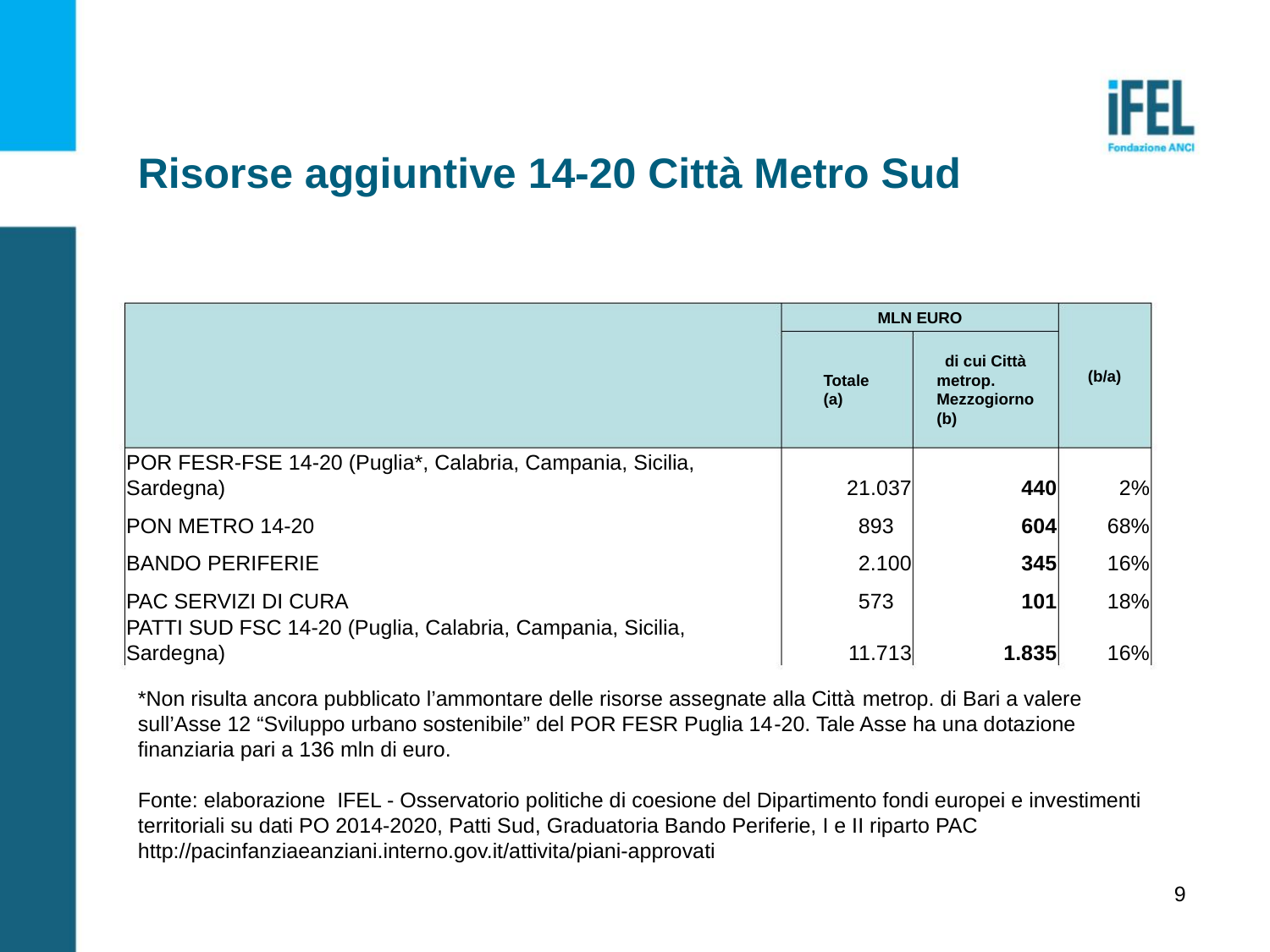

Risorse aggiuntive 14-20 Città Metro Sud
MLN EURO
di cui Città
(b/a)
Totale
(a)
metrop.
Mezzogiorno
(b)
POR FESR-FSE 14-20 (Puglia*, Calabria, Campania, Sicilia,
Sardegna)
21.037
440
2%
PON METRO 14-20
BANDO PERIFERIE
893
2.100
573
604
345
101
68%
16%
18%
PAC SERVIZI DI CURA
PATTI SUD FSC 14-20 (Puglia, Calabria, Campania, Sicilia,
Sardegna)
11.713
1.835
16%
*Non risulta ancora pubblicato l’ammontare delle risorse assegnate alla Città metrop. di Bari a valere
sull’Asse 12 “Sviluppo urbano sostenibile” del POR FESR Puglia 14-20. Tale Asse ha una dotazione
finanziaria pari a 136 mln di euro.
Fonte: elaborazione  IFEL - Osservatorio politiche di coesione del Dipartimento fondi europei e investimenti
territoriali su dati PO 2014-2020, Patti Sud, Graduatoria Bando Periferie, I e II riparto PAC
http://pacinfanziaeanziani.interno.gov.it/attivita/piani-approvati
9